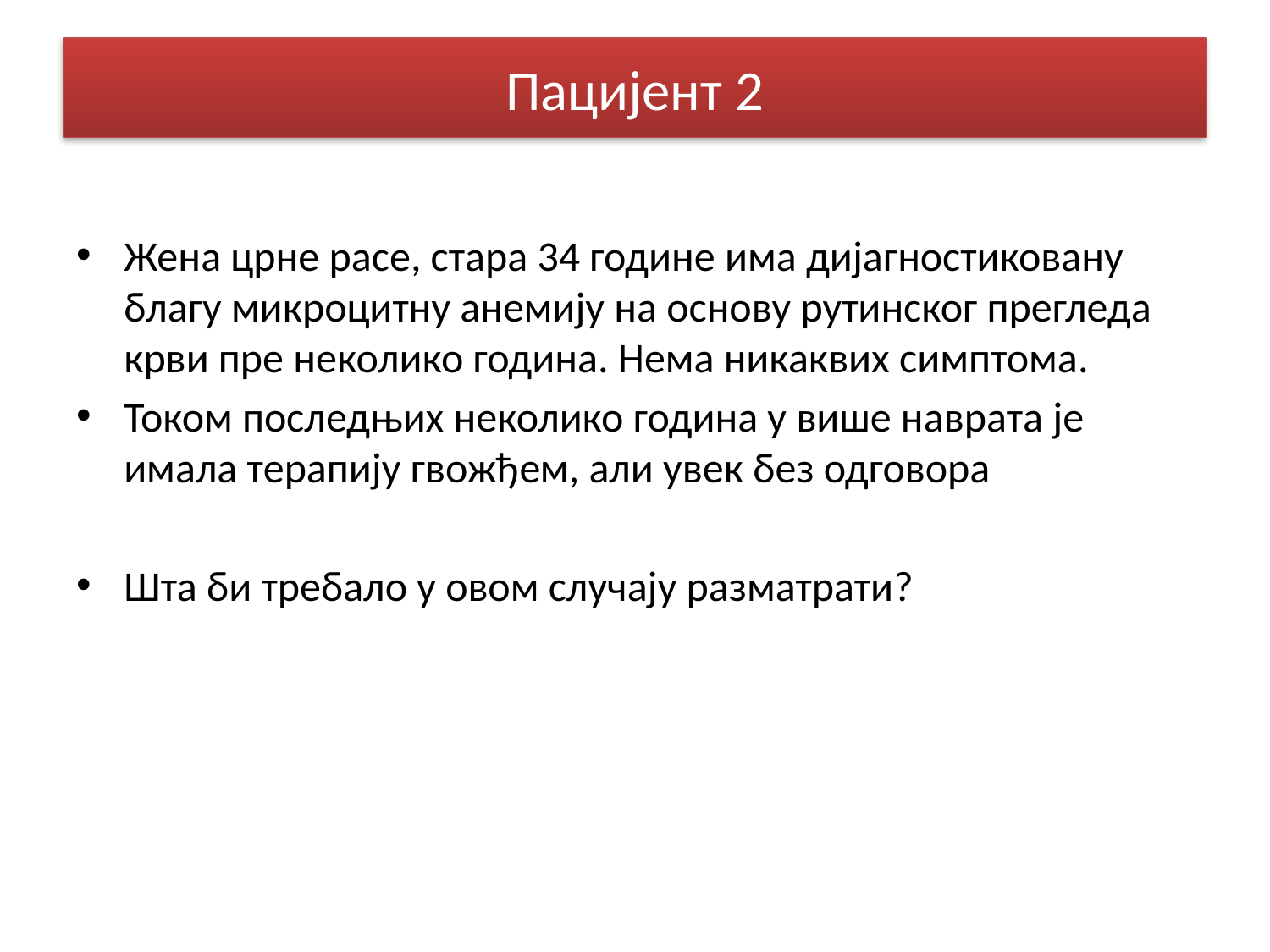

# Case A
Пацијент 2
Жена црне расе, стара 34 године има дијагностиковану благу микроцитну анемију на основу рутинског прегледа крви пре неколико година. Нема никаквих симптома.
Током последњих неколико година у више наврата је имала терапију гвожђем, али увек без одговора

Шта би требало у овом случају разматрати?